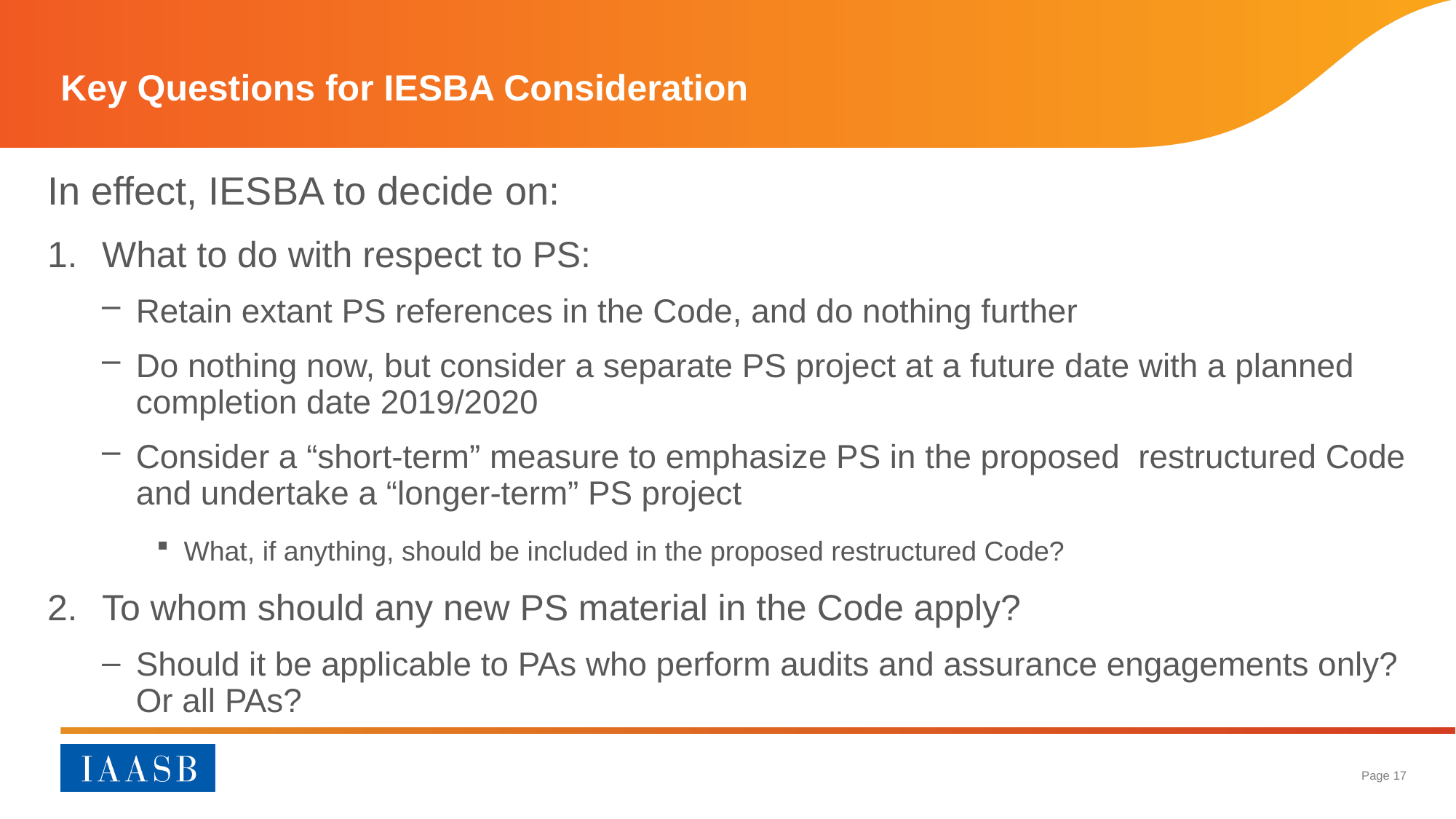

# Key Questions for IESBA Consideration
In effect, IESBA to decide on:
What to do with respect to PS:
Retain extant PS references in the Code, and do nothing further
Do nothing now, but consider a separate PS project at a future date with a planned completion date 2019/2020
Consider a “short-term” measure to emphasize PS in the proposed  restructured Code and undertake a “longer-term” PS project
What, if anything, should be included in the proposed restructured Code?
To whom should any new PS material in the Code apply?
Should it be applicable to PAs who perform audits and assurance engagements only? Or all PAs?